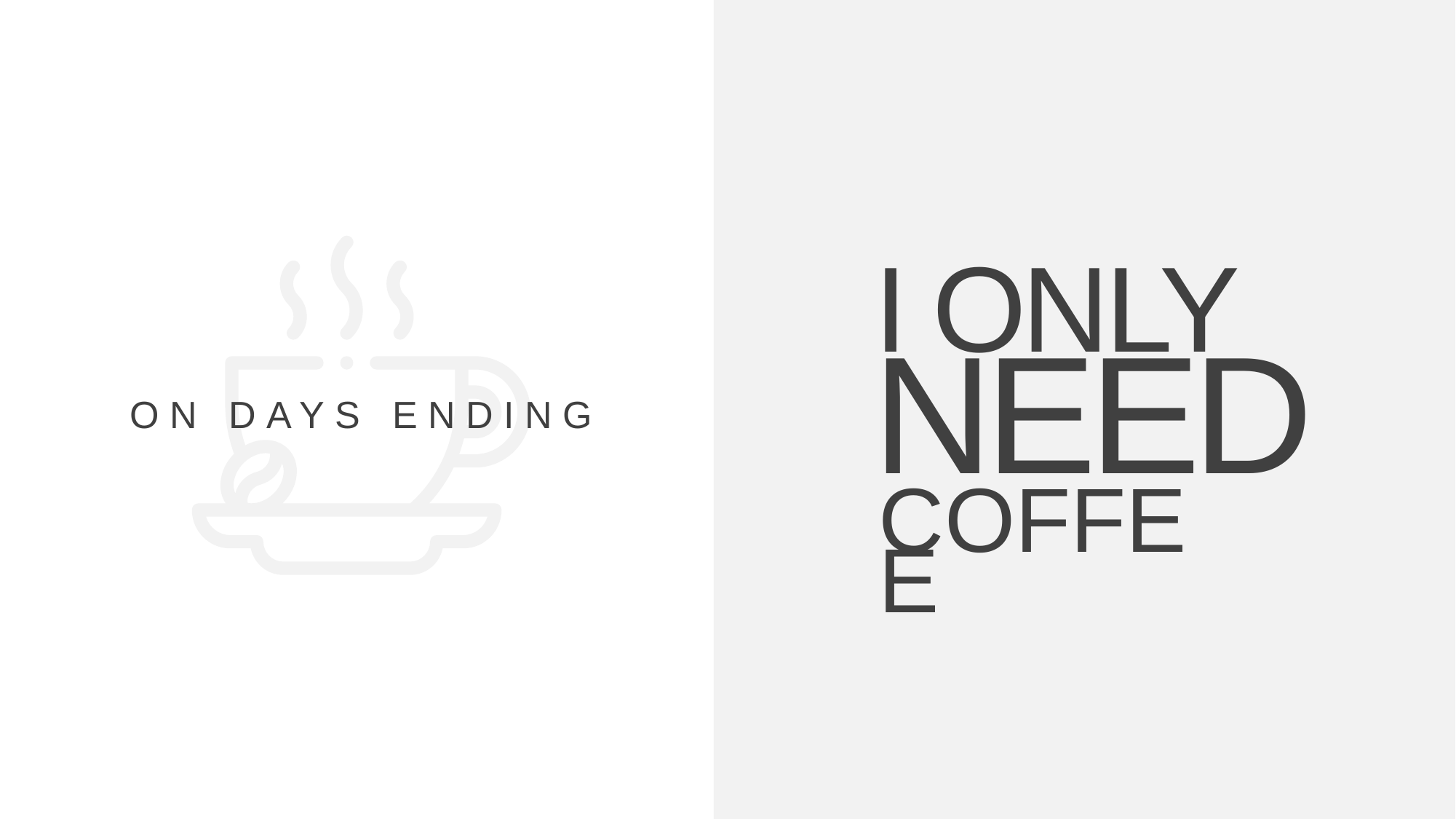

I ONLY
NEED
ON DAYS ENDING
COFFEE